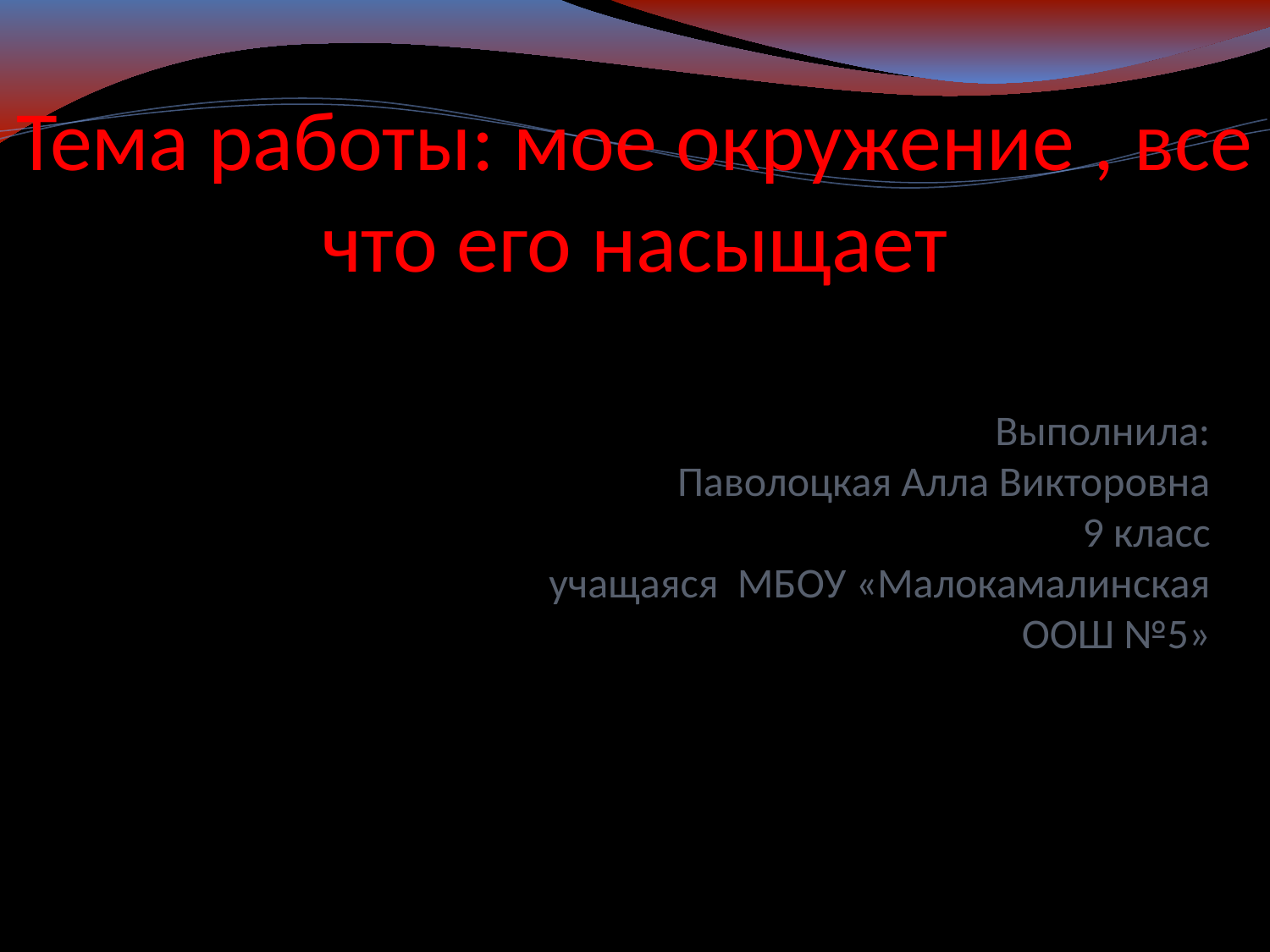

Тема работы: мое окружение , все что его насыщает
Выполнила:
Паволоцкая Алла Викторовна
9 класс
учащаяся  МБОУ «Малокамалинская
ООШ №5»

Малая Камала    2017 год